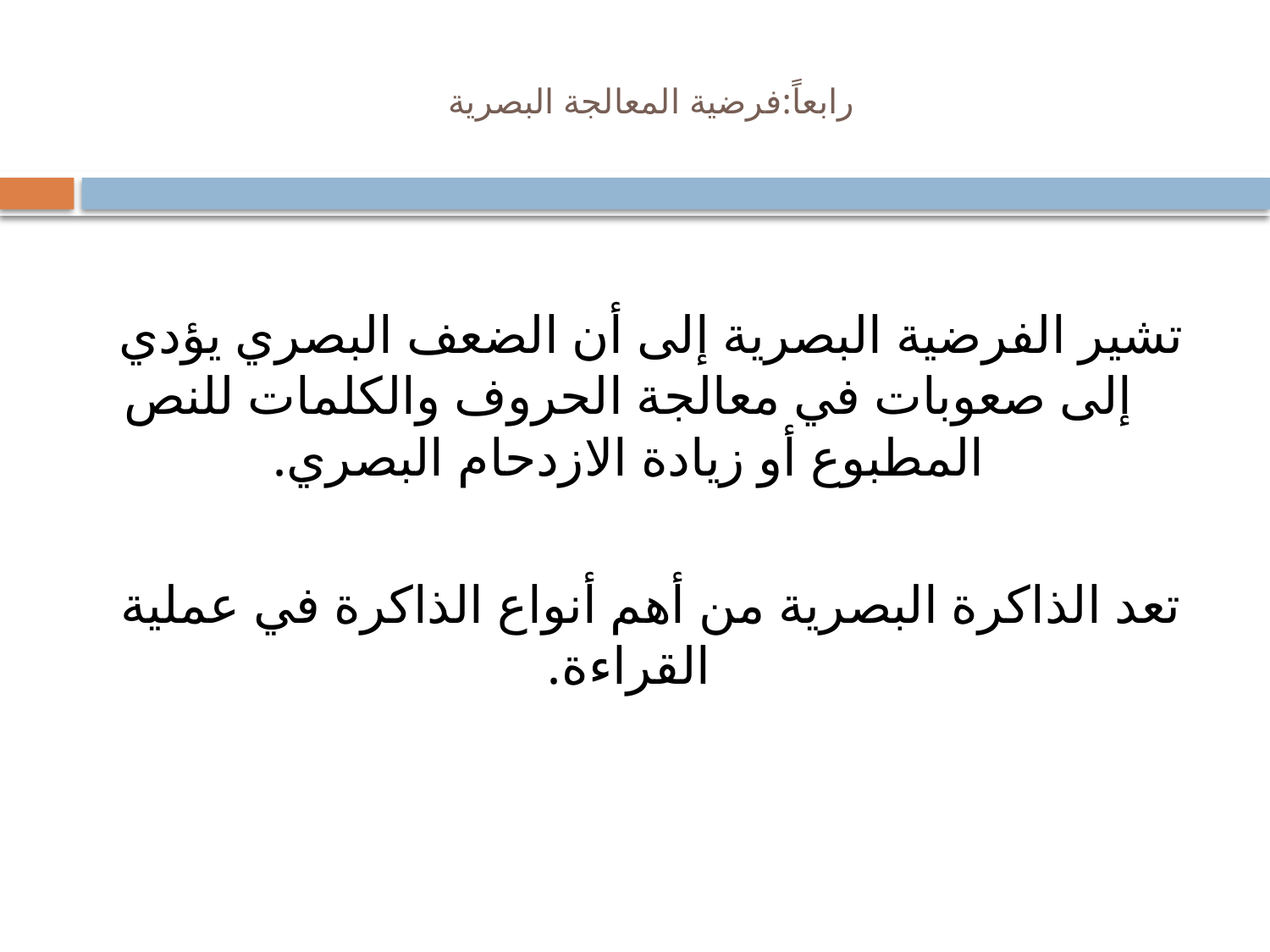

# رابعاً:فرضية المعالجة البصرية

تشير الفرضية البصرية إلى أن الضعف البصري يؤدي إلى صعوبات في معالجة الحروف والكلمات للنص المطبوع أو زيادة الازدحام البصري.

تعد الذاكرة البصرية من أهم أنواع الذاكرة في عملية القراءة.